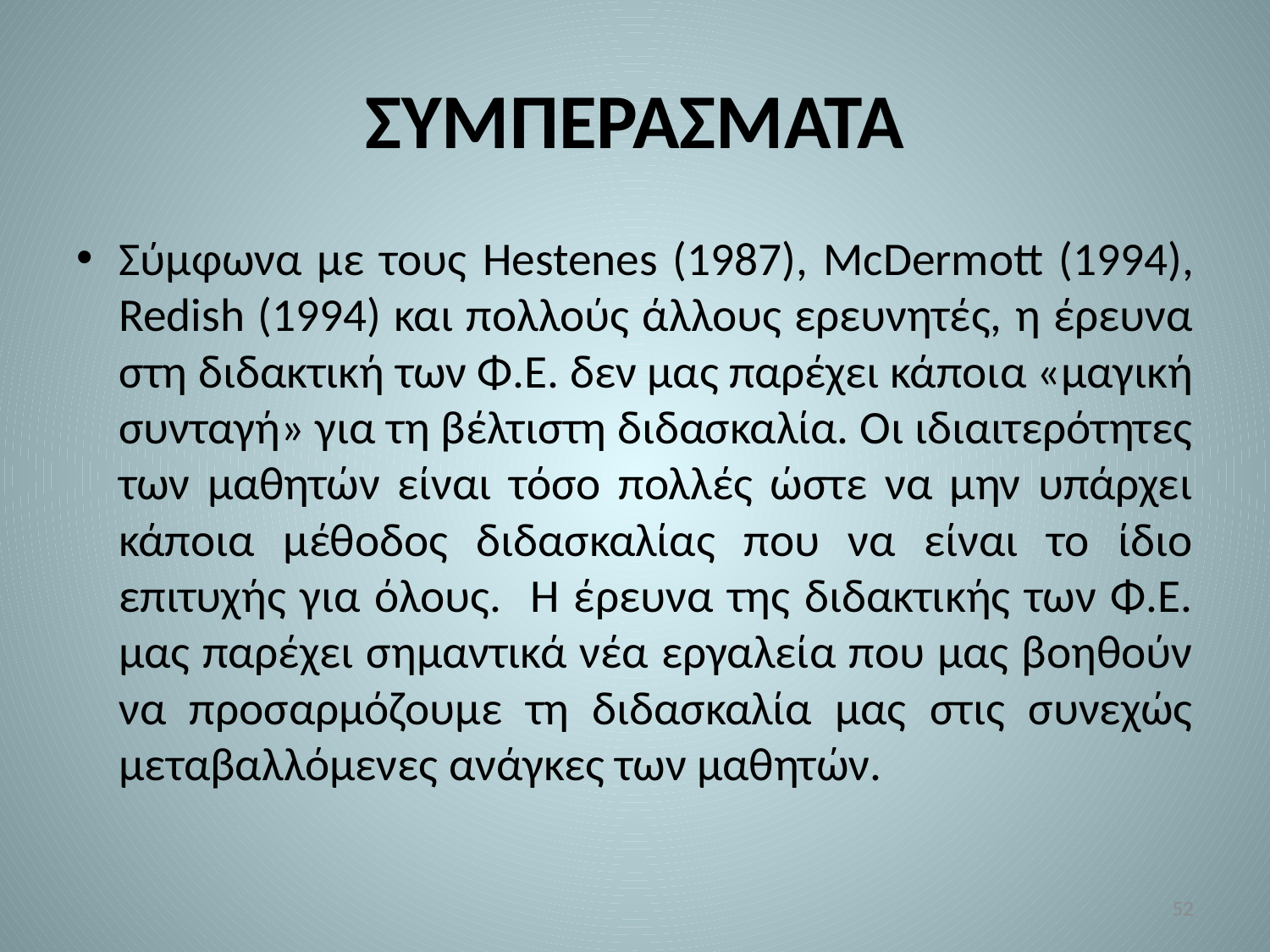

# ΣΥΜΠΕΡΑΣΜΑΤΑ
Σύμφωνα με τους Hestenes (1987), McDermott (1994), Redish (1994) και πολλούς άλλους ερευνητές, η έρευνα στη διδακτική των Φ.Ε. δεν μας παρέχει κάποια «μαγική συνταγή» για τη βέλτιστη διδασκαλία. Οι ιδιαιτερότητες των μαθητών είναι τόσο πολλές ώστε να μην υπάρχει κάποια μέθοδος διδασκαλίας που να είναι το ίδιο επιτυχής για όλους.  Η έρευνα της διδακτικής των Φ.Ε. μας παρέχει σημαντικά νέα εργαλεία που μας βοηθούν να προσαρμόζουμε τη διδασκαλία μας στις συνεχώς μεταβαλλόμενες ανάγκες των μαθητών.
52